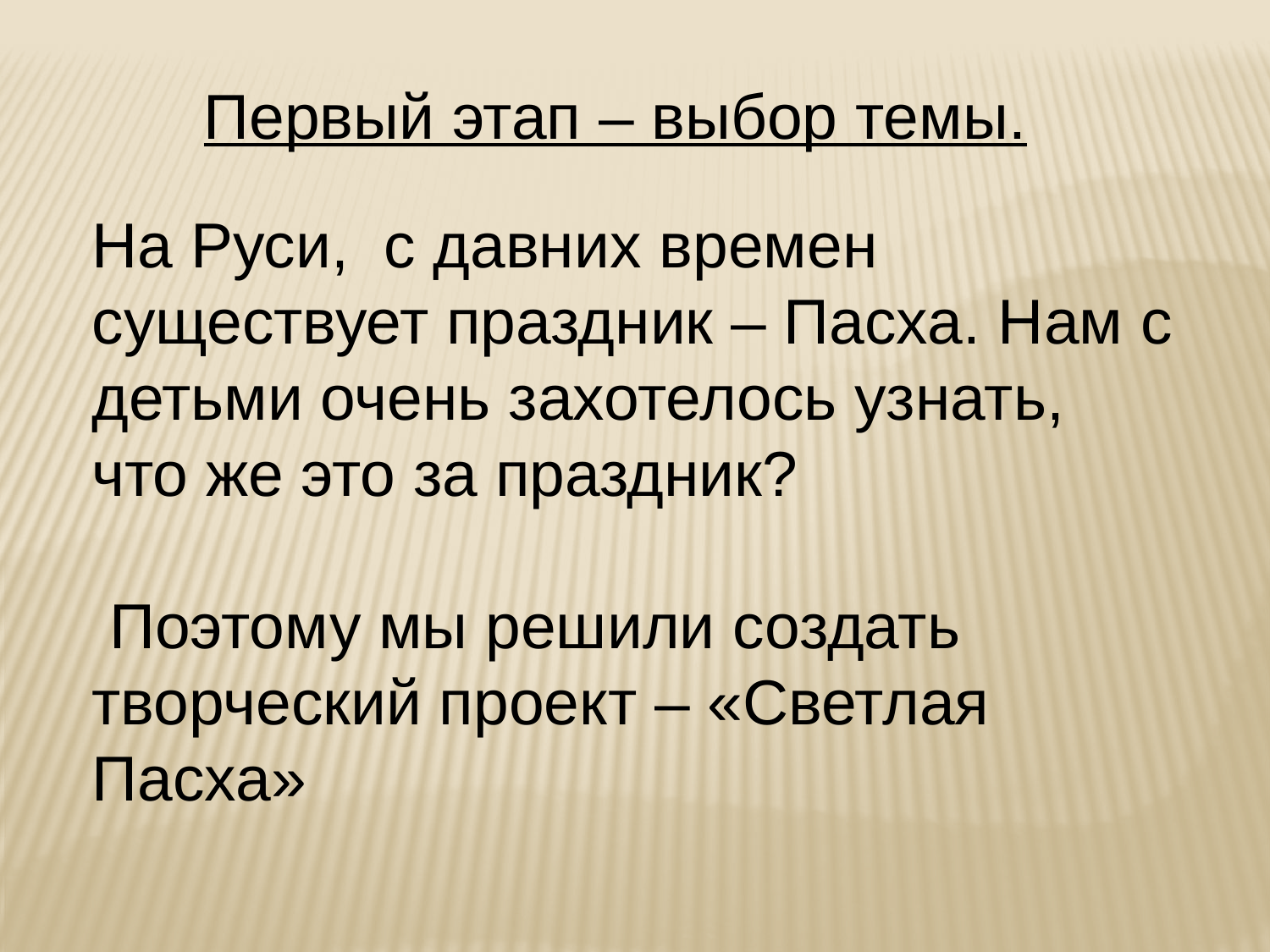

Первый этап – выбор темы.

На Руси,  с давних времен существует праздник – Пасха. Нам с детьми очень захотелось узнать, что же это за праздник?

 Поэтому мы решили создать творческий проект – «Светлая Пасха»